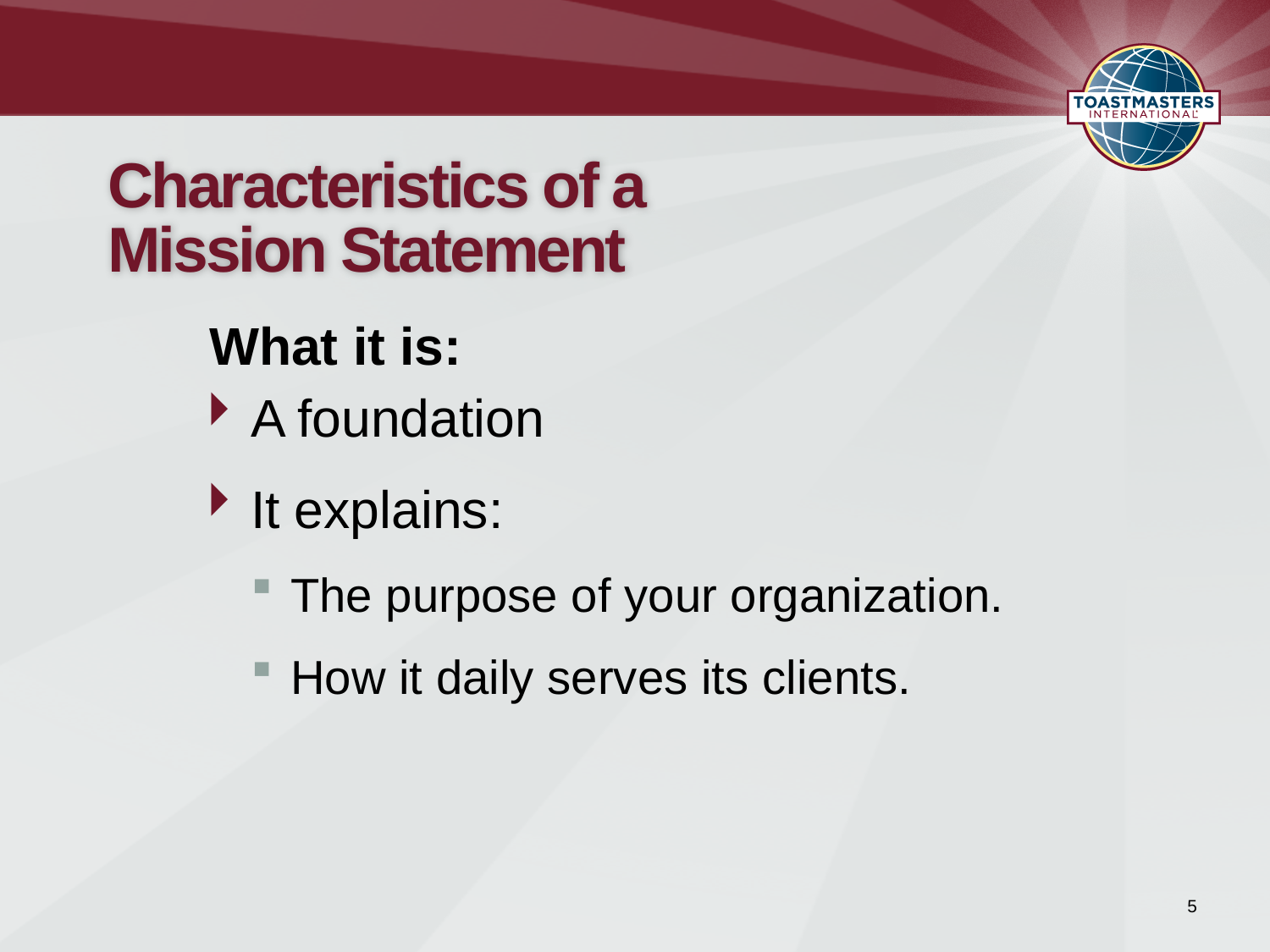

# Characteristics of a Mission Statement
What it is:
A foundation
It explains:
The purpose of your organization.
How it daily serves its clients.
5